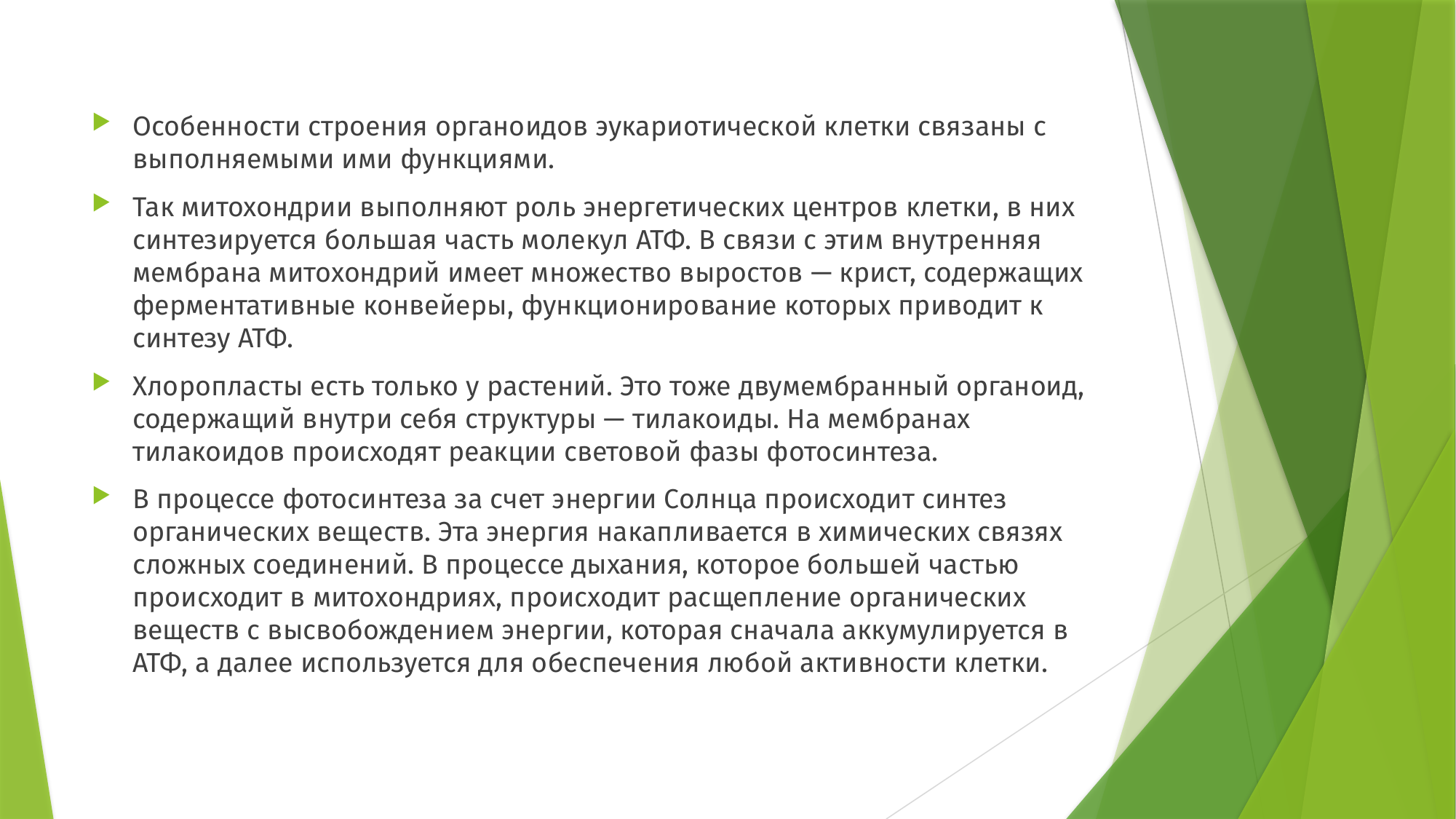

Особенности строения органоидов эукариотической клетки связаны с выполняемыми ими функциями.
Так митохондрии выполняют роль энергетических центров клетки, в них синтезируется большая часть молекул АТФ. В связи с этим внутренняя мембрана митохондрий имеет множество выростов — крист, содержащих ферментативные конвейеры, функционирование которых приводит к синтезу АТФ.
Хлоропласты есть только у растений. Это тоже двумембранный органоид, содержащий внутри себя структуры — тилакоиды. На мембранах тилакоидов происходят реакции световой фазы фотосинтеза.
В процессе фотосинтеза за счет энергии Солнца происходит синтез органических веществ. Эта энергия накапливается в химических связях сложных соединений. В процессе дыхания, которое большей частью происходит в митохондриях, происходит расщепление органических веществ с высвобождением энергии, которая сначала аккумулируется в АТФ, а далее используется для обеспечения любой активности клетки.